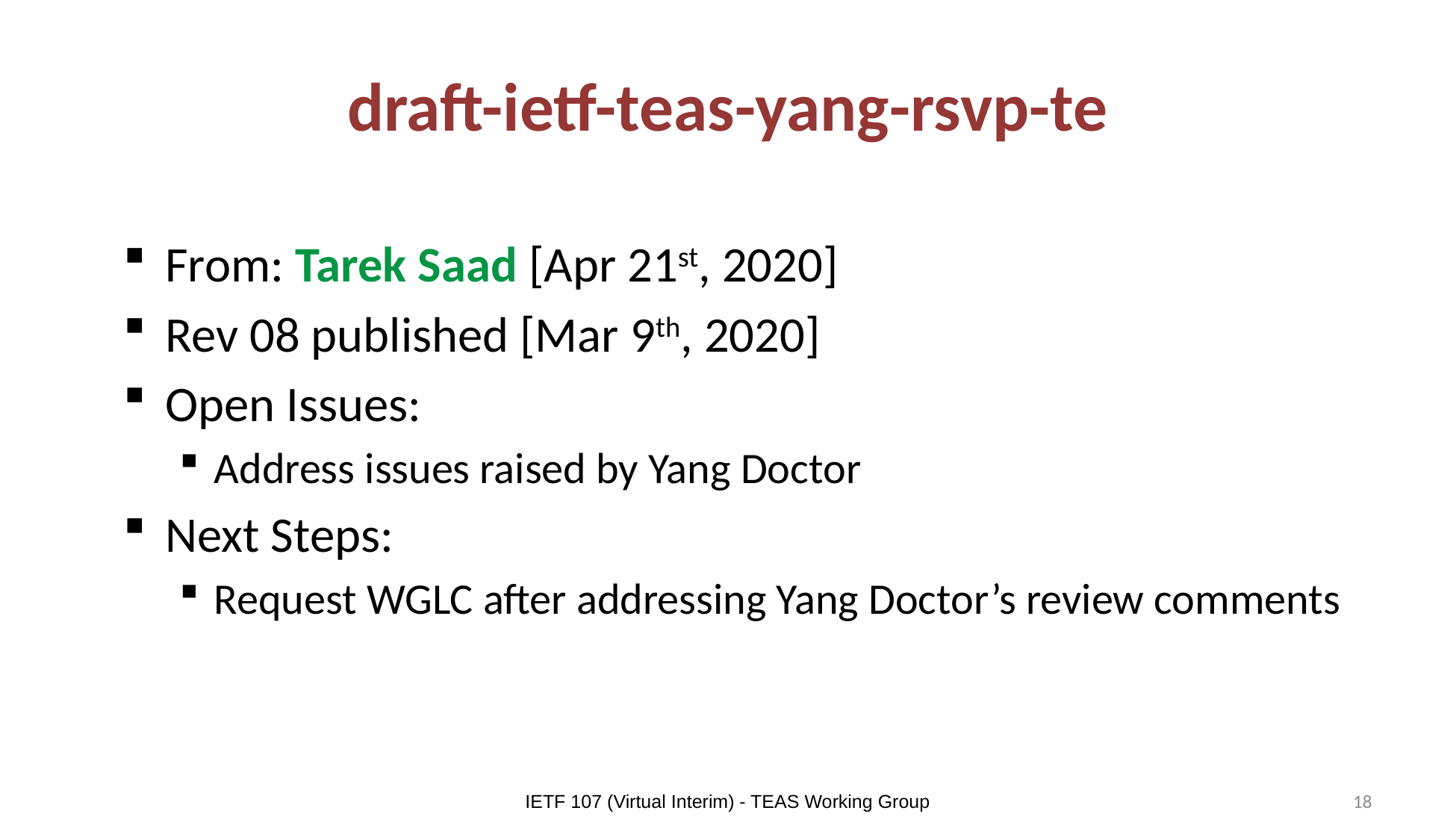

# draft-ietf-teas-yang-rsvp-te
From: Tarek Saad [Apr 21st, 2020]
Rev 08 published [Mar 9th, 2020]
Open Issues:
Address issues raised by Yang Doctor
Next Steps:
Request WGLC after addressing Yang Doctor’s review comments
IETF 107 (Virtual Interim) - TEAS Working Group
18